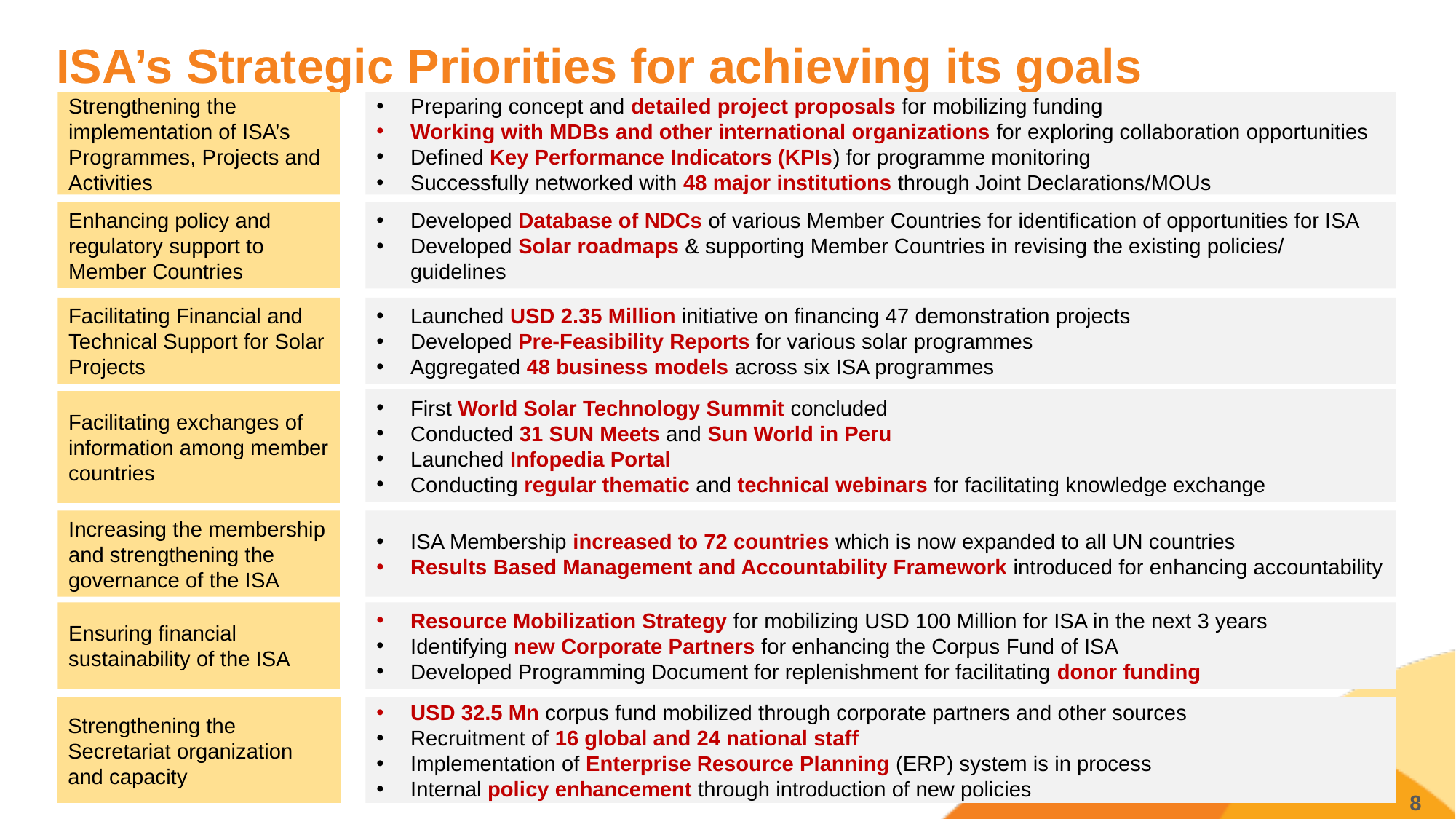

ISA’s Strategic Priorities for achieving its goals
Preparing concept and detailed project proposals for mobilizing funding
Working with MDBs and other international organizations for exploring collaboration opportunities
Defined Key Performance Indicators (KPIs) for programme monitoring
Successfully networked with 48 major institutions through Joint Declarations/MOUs
Strengthening the implementation of ISA’s Programmes, Projects and Activities
Enhancing policy and regulatory support to Member Countries
Developed Database of NDCs of various Member Countries for identification of opportunities for ISA
Developed Solar roadmaps & supporting Member Countries in revising the existing policies/ guidelines
Facilitating Financial and Technical Support for Solar Projects
Launched USD 2.35 Million initiative on financing 47 demonstration projects
Developed Pre-Feasibility Reports for various solar programmes
Aggregated 48 business models across six ISA programmes
First World Solar Technology Summit concluded
Conducted 31 SUN Meets and Sun World in Peru
Launched Infopedia Portal
Conducting regular thematic and technical webinars for facilitating knowledge exchange
Facilitating exchanges of information among member countries
Increasing the membership and strengthening the governance of the ISA
ISA Membership increased to 72 countries which is now expanded to all UN countries
Results Based Management and Accountability Framework introduced for enhancing accountability
Ensuring financial sustainability of the ISA
Resource Mobilization Strategy for mobilizing USD 100 Million for ISA in the next 3 years
Identifying new Corporate Partners for enhancing the Corpus Fund of ISA
Developed Programming Document for replenishment for facilitating donor funding
Strengthening the Secretariat organization and capacity
USD 32.5 Mn corpus fund mobilized through corporate partners and other sources
Recruitment of 16 global and 24 national staff
Implementation of Enterprise Resource Planning (ERP) system is in process
Internal policy enhancement through introduction of new policies
8
8